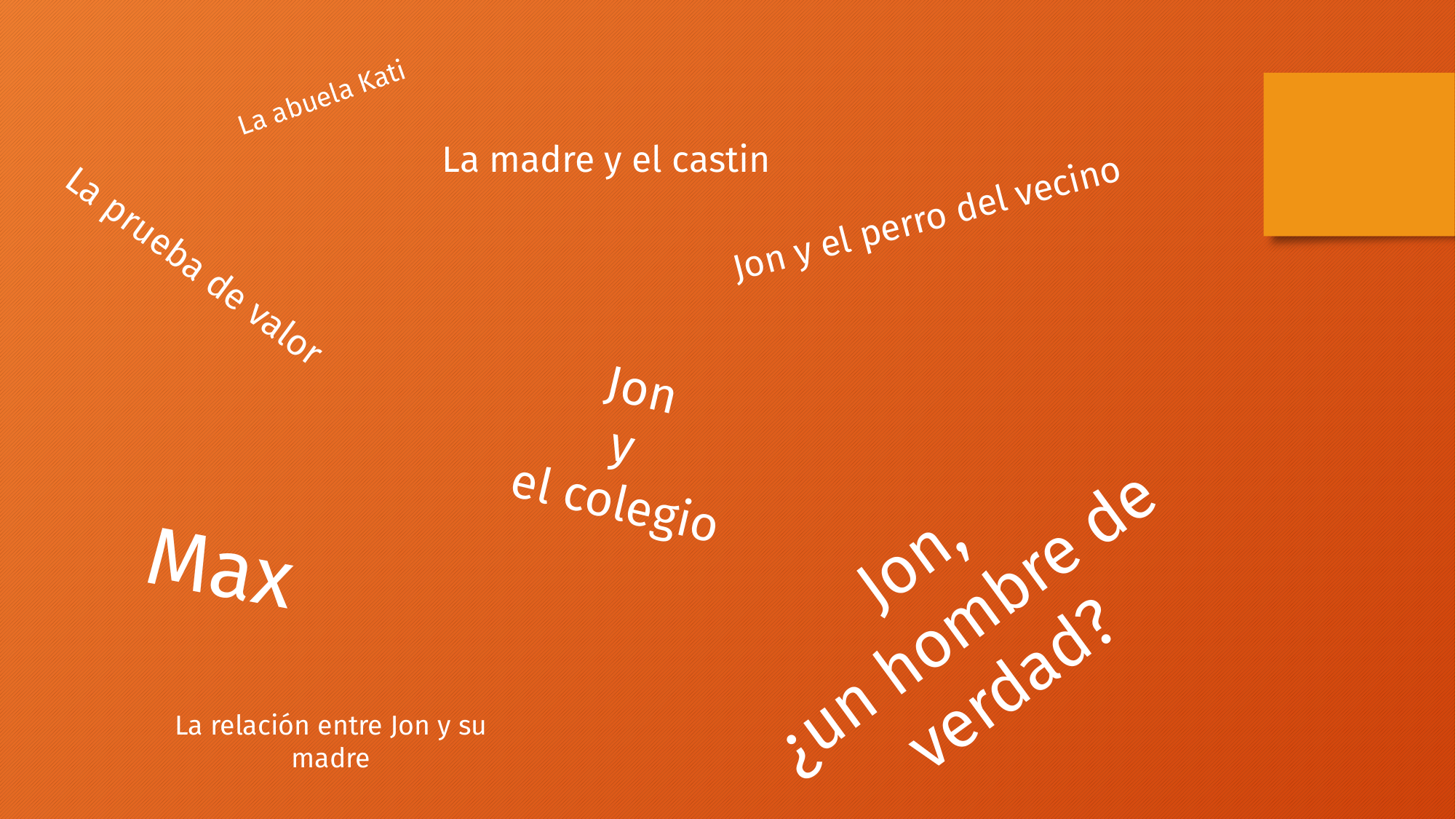

La abuela Kati
La madre y el castin
Jon y el perro del vecino
La prueba de valor
Jon
y
el colegio

Jon,
¿un hombre de verdad?
Max
La relación entre Jon y su madre